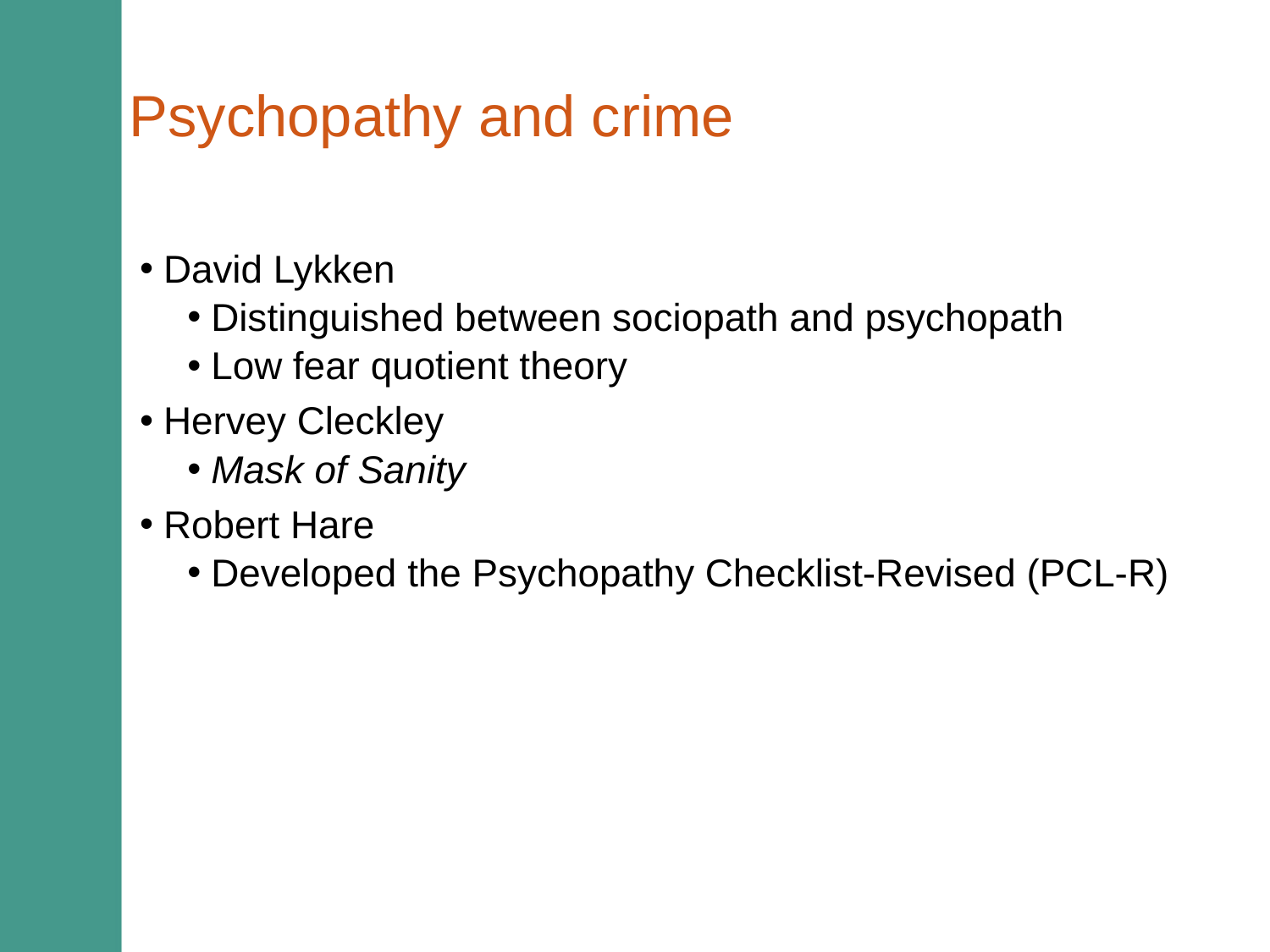

# Psychopathy and crime
David Lykken
Distinguished between sociopath and psychopath
Low fear quotient theory
Hervey Cleckley
Mask of Sanity
Robert Hare
Developed the Psychopathy Checklist-Revised (PCL-R)